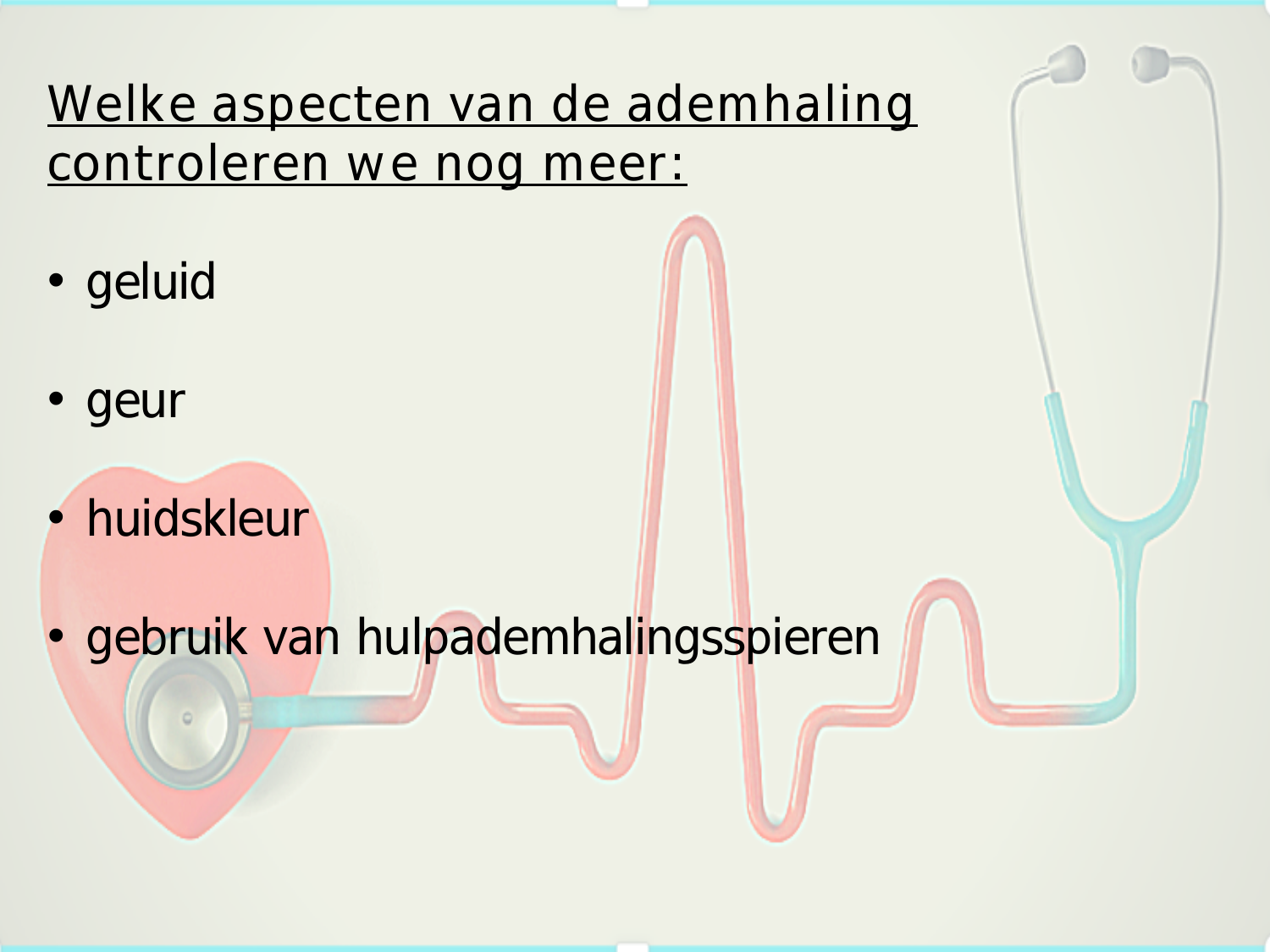

Welke aspecten van de ademhaling controleren we nog meer:

geluid

geur

huidskleur

gebruik van hulpademhalingsspieren